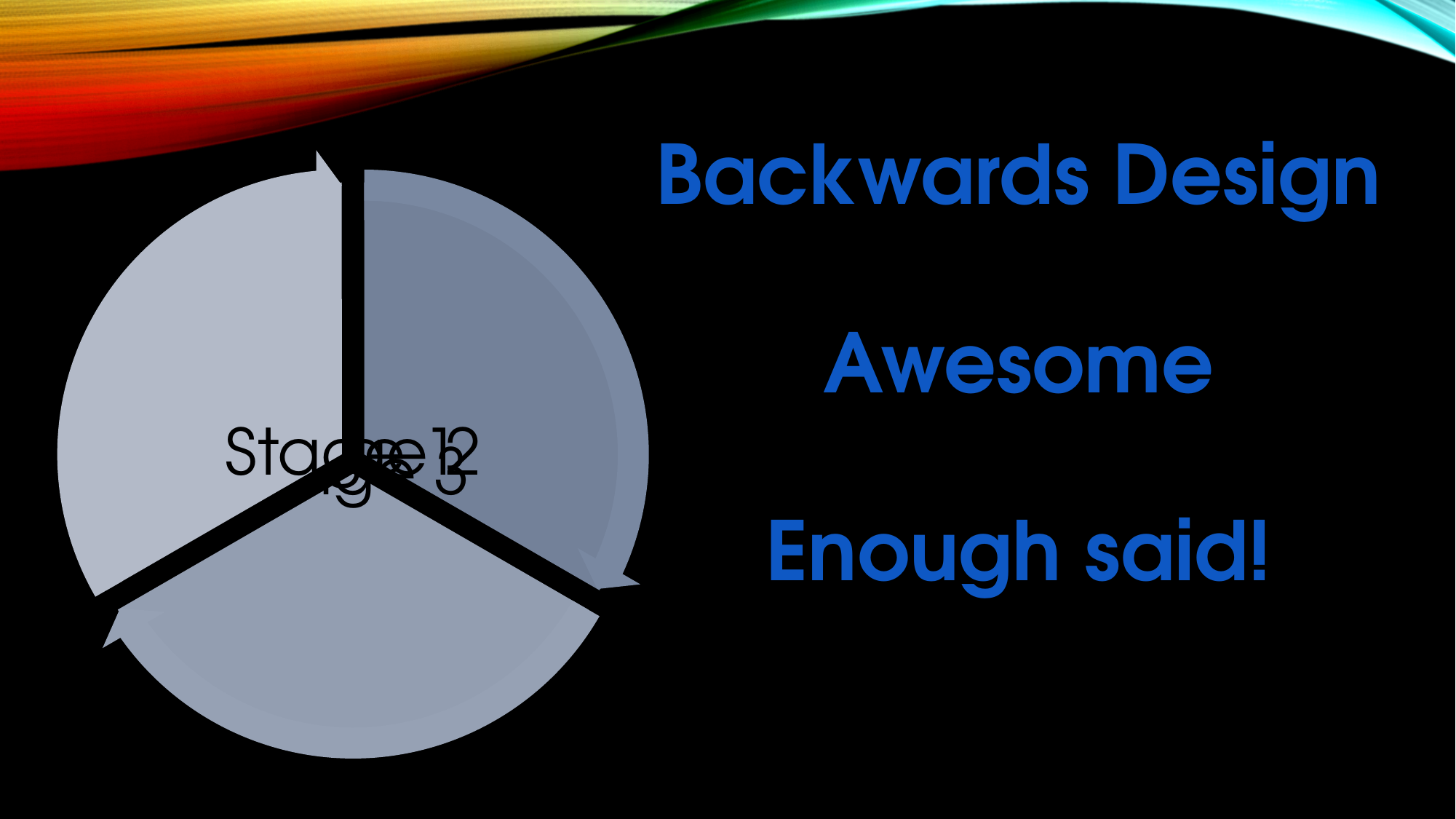

Backwards Design
Stage 2
Stage 3
Stage 1
Awesome
Enough said!